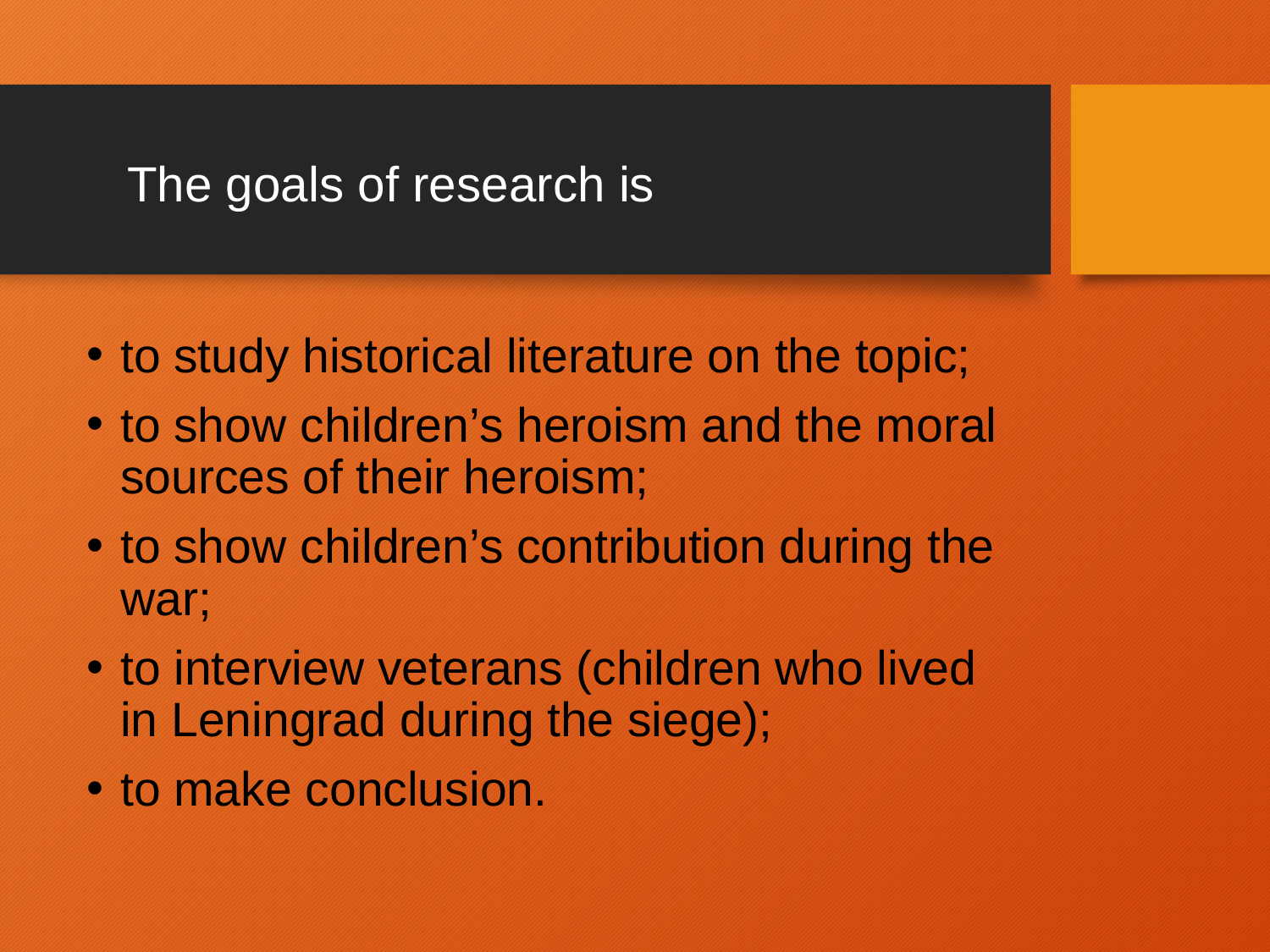

The goals of research is
to study historical literature on the topic;
to show children’s heroism and the moral sources of their heroism;
to show children’s contribution during the war;
to interview veterans (children who lived in Leningrad during the siege);
to make conclusion.